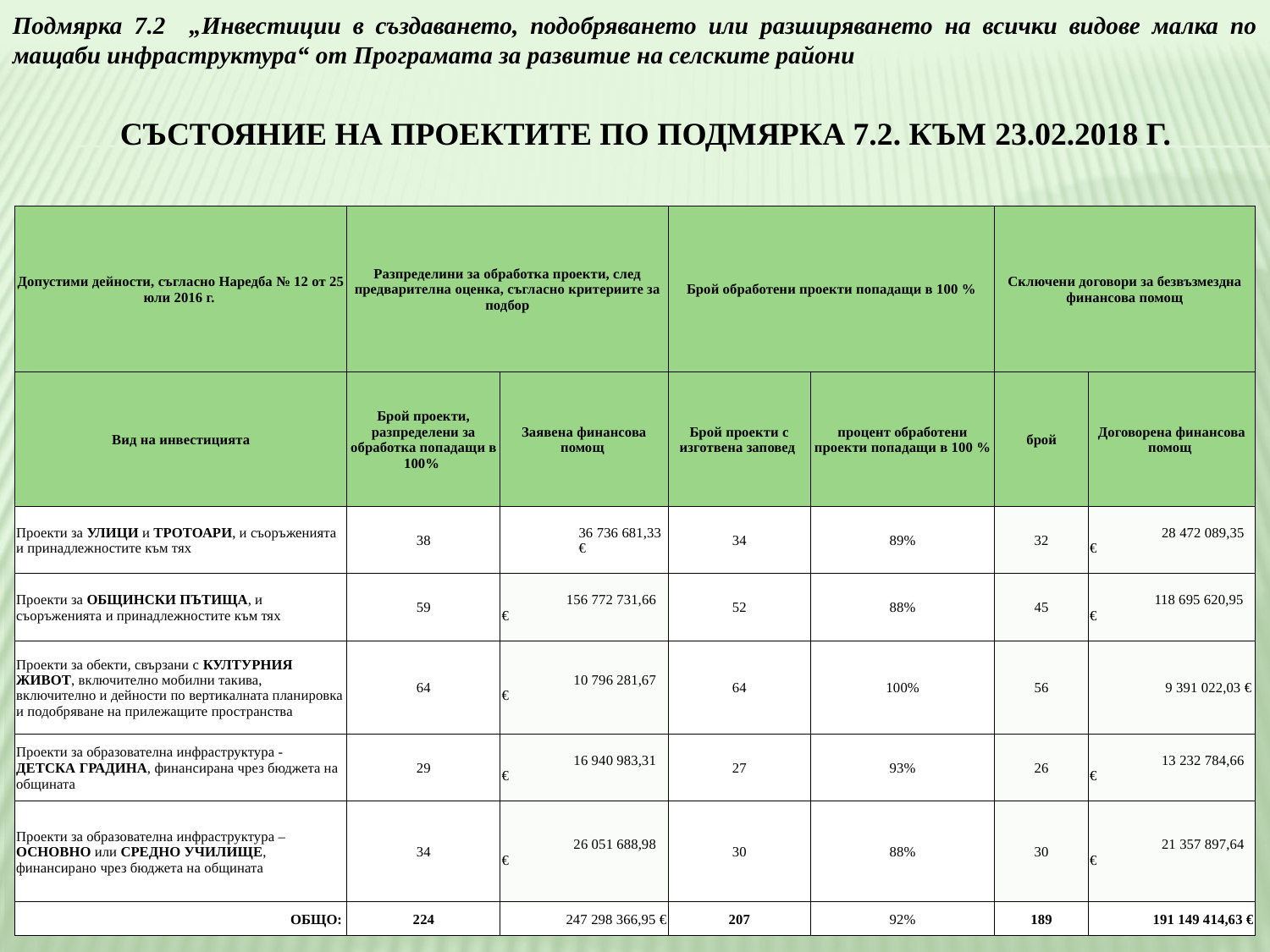

Подмярка 7.2  „Инвестиции в създаването, подобряването или разширяването на всички видове малка по мащаби инфраструктура“ от Програмата за развитие на селските райони
# Състояние на Проектите по подмярка 7.2. към 23.02.2018 г.
| Допустими дейности, съгласно Наредба № 12 от 25 юли 2016 г. | Разпределини за обработка проекти, след предварителна оценка, съгласно критериите за подбор |  | Брой обработени проекти попадащи в 100 % |  | Сключени договори за безвъзмездна финансова помощ |  |
| --- | --- | --- | --- | --- | --- | --- |
| Вид на инвестицията | Брой проекти, разпределени за обработка попадащи в 100% | Заявена финансова помощ | Брой проекти с изготвена заповед | процент обработени проекти попадащи в 100 % | брой | Договорена финансова помощ |
| Проекти за УЛИЦИ и ТРОТОАРИ, и съоръженията и принадлежностите към тях | 38 | 36 736 681,33 € | 34 | 89% | 32 | 28 472 089,35 € |
| Проекти за ОБЩИНСКИ ПЪТИЩА, и съоръженията и принадлежностите към тях | 59 | 156 772 731,66 € | 52 | 88% | 45 | 118 695 620,95 € |
| Проекти за обекти, свързани с КУЛТУРНИЯ ЖИВОТ, включително мобилни такива, включително и дейности по вертикалната планировка и подобряване на прилежащите пространства | 64 | 10 796 281,67 € | 64 | 100% | 56 | 9 391 022,03 € |
| Проекти за образователна инфраструктура - ДЕТСКА ГРАДИНА, финансирана чрез бюджета на общината | 29 | 16 940 983,31 € | 27 | 93% | 26 | 13 232 784,66 € |
| Проекти за образователна инфраструктура – ОСНОВНО или СРЕДНО УЧИЛИЩЕ, финансирано чрез бюджета на общината | 34 | 26 051 688,98 € | 30 | 88% | 30 | 21 357 897,64 € |
| ОБЩО: | 224 | 247 298 366,95 € | 207 | 92% | 189 | 191 149 414,63 € |